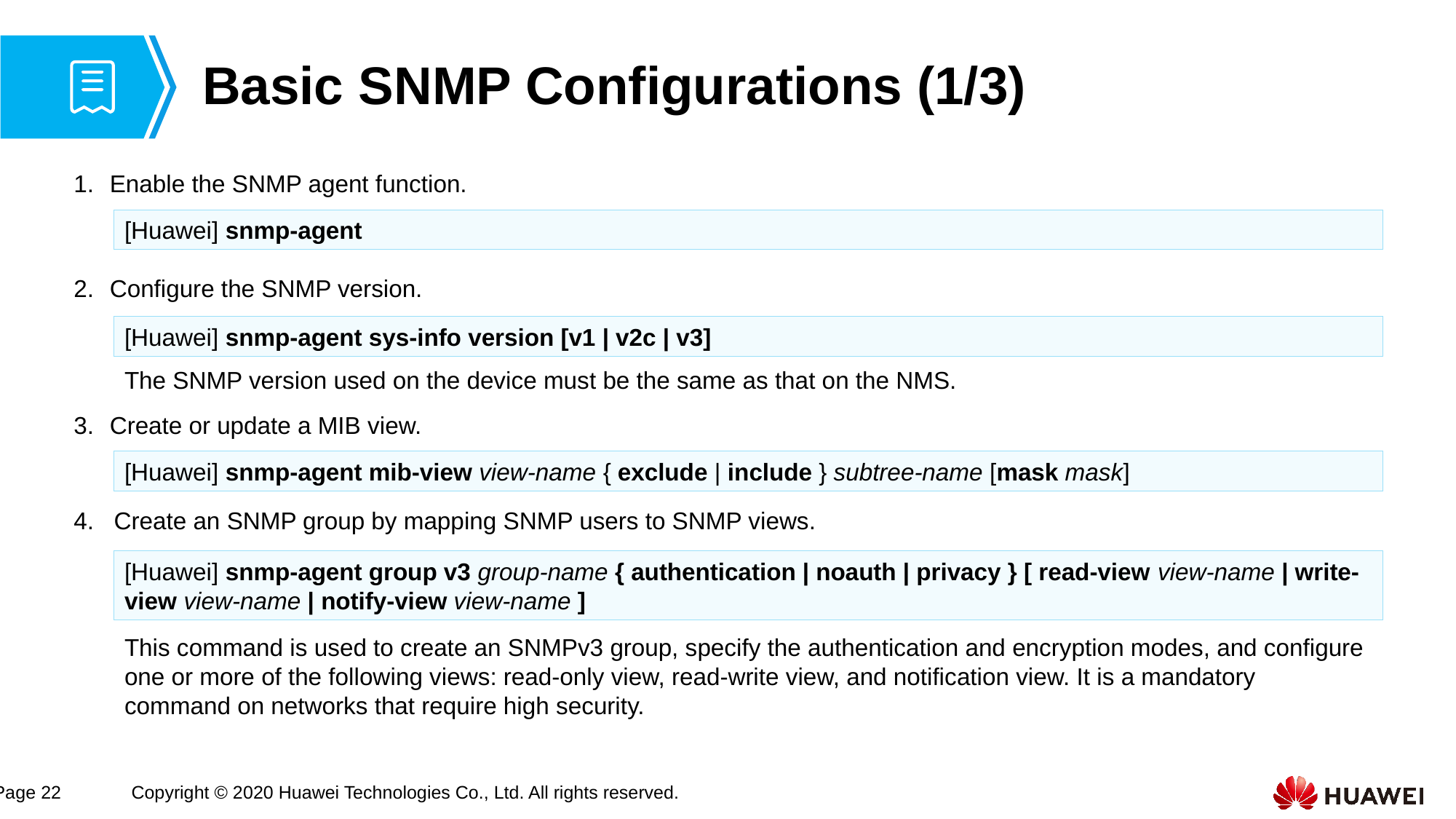

# Basic SNMP Configurations (1/3)
Enable the SNMP agent function.
[Huawei] snmp-agent
Configure the SNMP version.
[Huawei] snmp-agent sys-info version [v1 | v2c | v3]
The SNMP version used on the device must be the same as that on the NMS.
Create or update a MIB view.
[Huawei] snmp-agent mib-view view-name { exclude | include } subtree-name [mask mask]
4.   Create an SNMP group by mapping SNMP users to SNMP views.
[Huawei] snmp-agent group v3 group-name { authentication | noauth | privacy } [ read-view view-name | write-view view-name | notify-view view-name ]
This command is used to create an SNMPv3 group, specify the authentication and encryption modes, and configure one or more of the following views: read-only view, read-write view, and notification view. It is a mandatory command on networks that require high security.